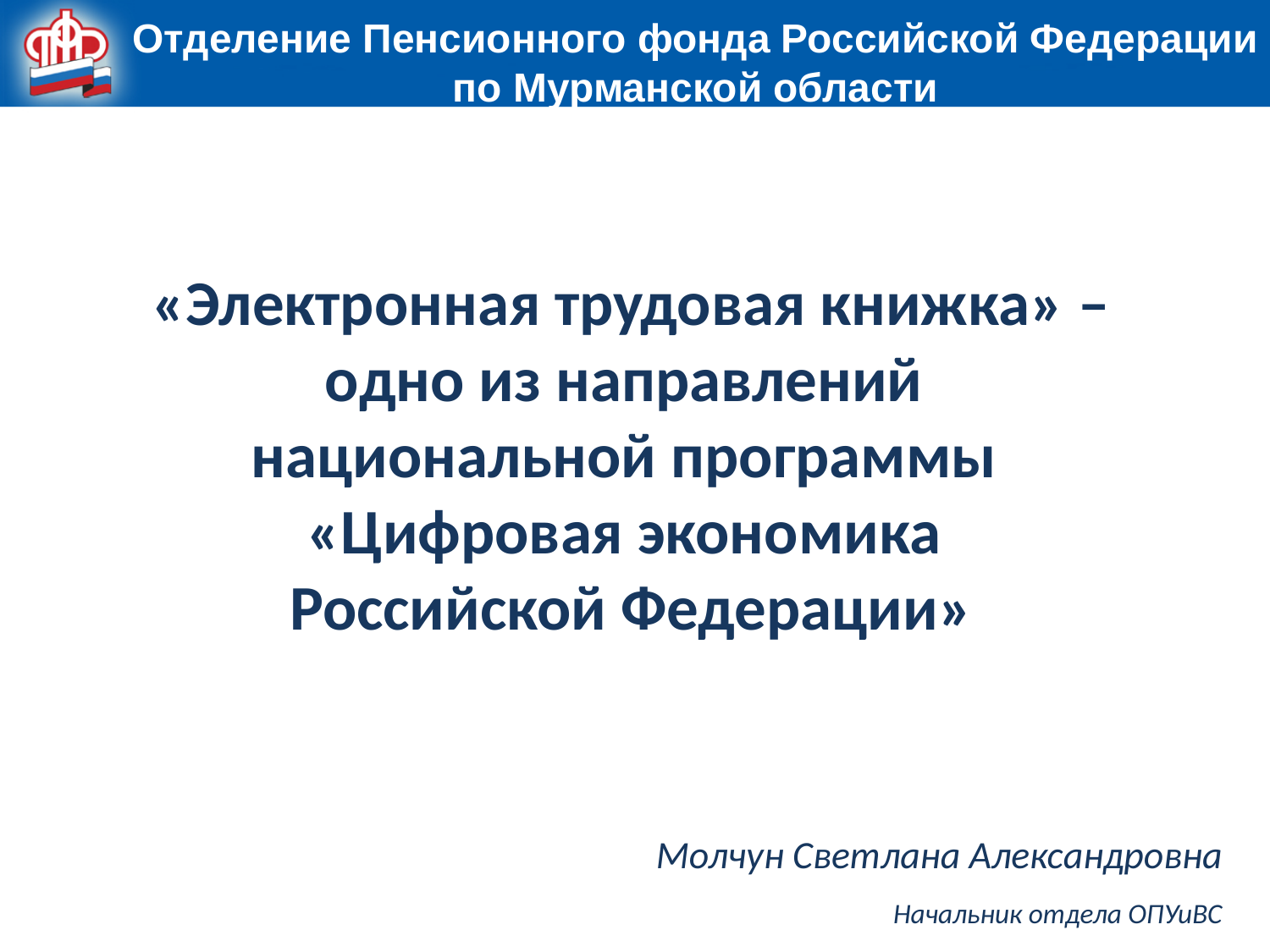

Отделение Пенсионного фонда Российской Федерации по Мурманской области
«Электронная трудовая книжка» –
одно из направлений
национальной программы
«Цифровая экономика
Российской Федерации»
Молчун Светлана Александровна
Начальник отдела ОПУиВС